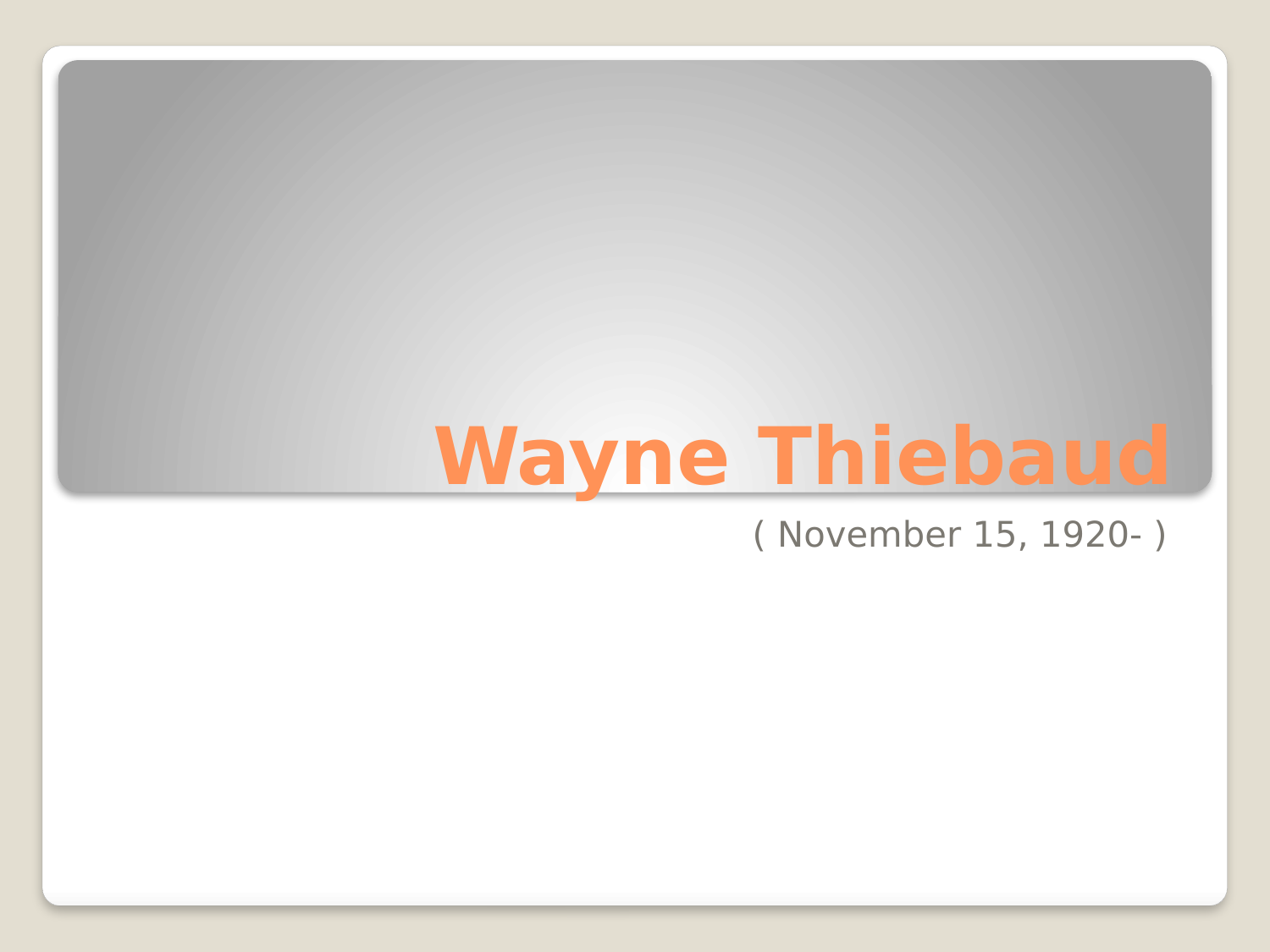

# Wayne Thiebaud
( November 15, 1920- )